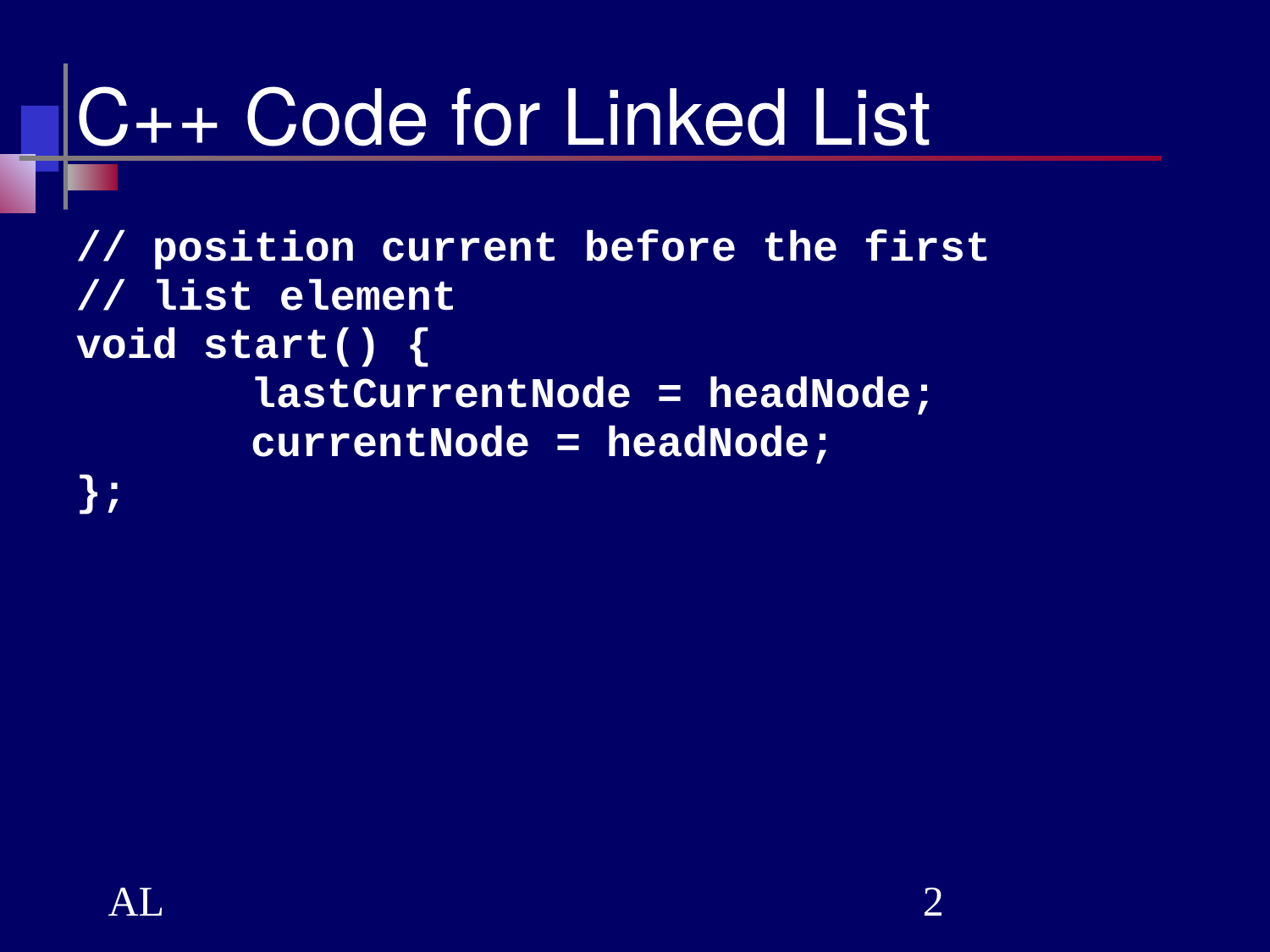

# C++ Code for Linked List
// position current before the first
// list element
void start() {
		lastCurrentNode = headNode;
		currentNode = headNode;
};

AL
2